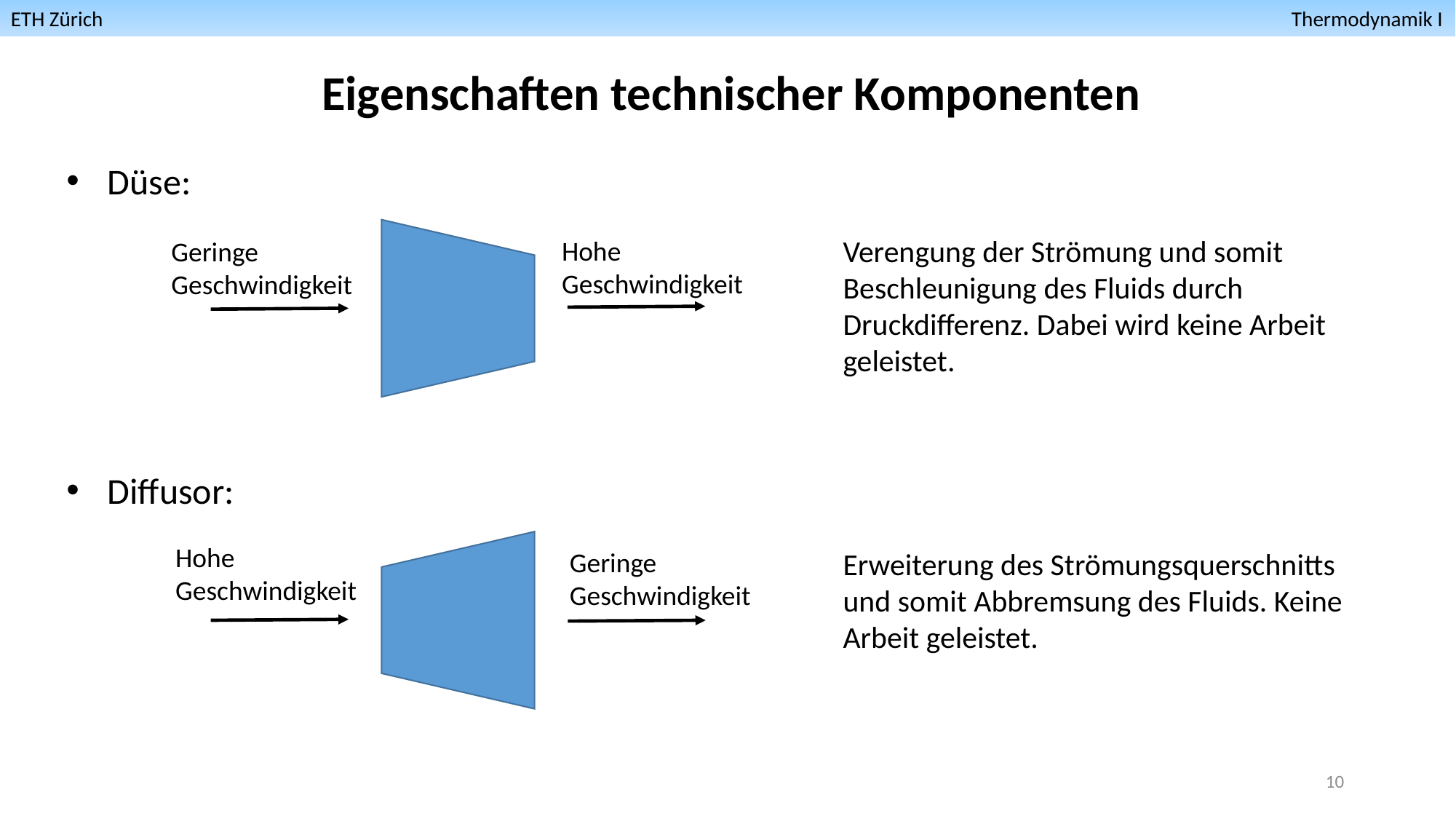

ETH Zürich											                 Thermodynamik I
Eigenschaften technischer Komponenten
Düse:

Diffusor:
Verengung der Strömung und somit Beschleunigung des Fluids durch Druckdifferenz. Dabei wird keine Arbeit geleistet.
Hohe Geschwindigkeit
Geringe Geschwindigkeit

Hohe Geschwindigkeit
Geringe Geschwindigkeit
Erweiterung des Strömungsquerschnitts und somit Abbremsung des Fluids. Keine Arbeit geleistet.

10